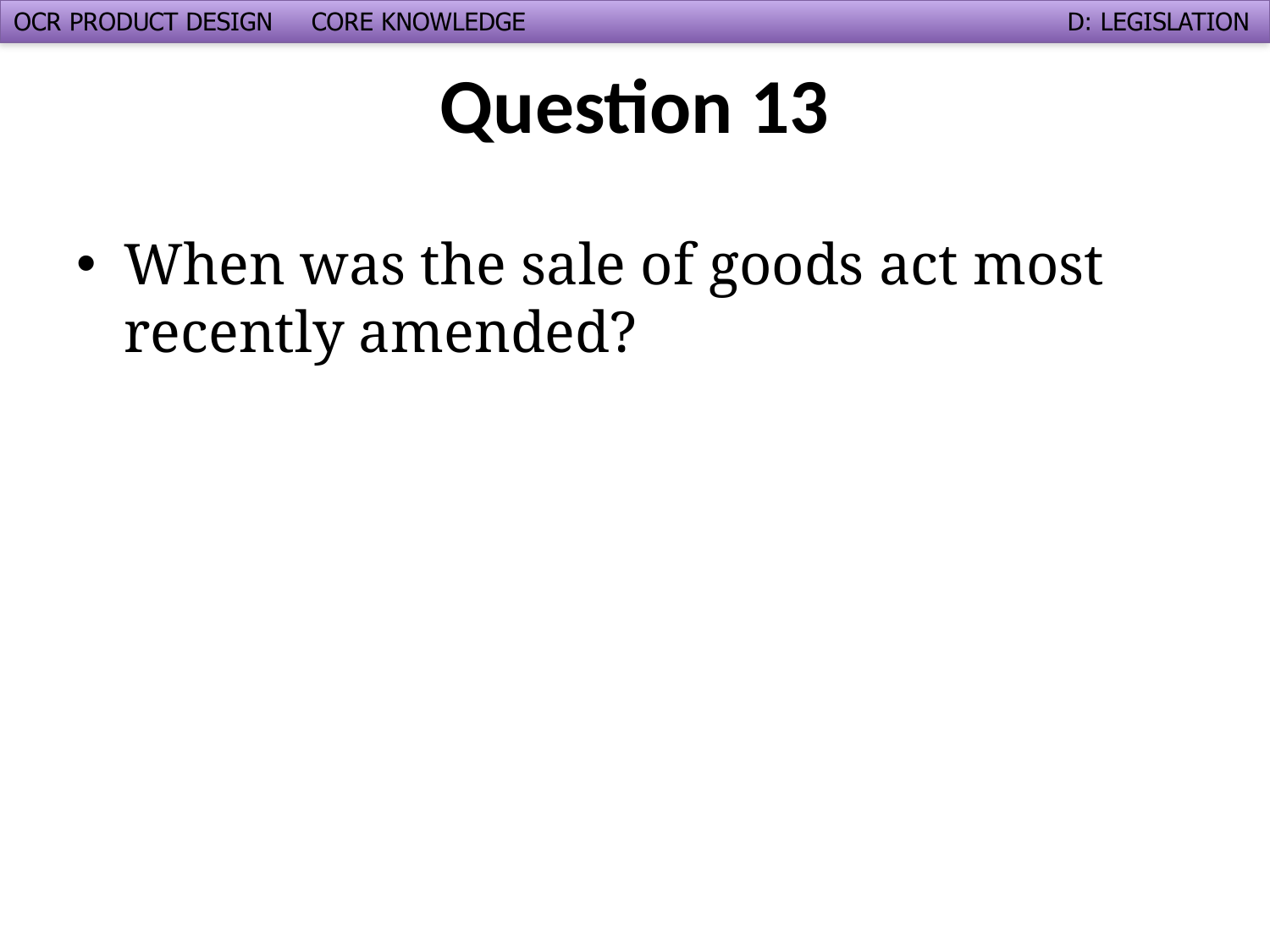

# Question 13
When was the sale of goods act most recently amended?